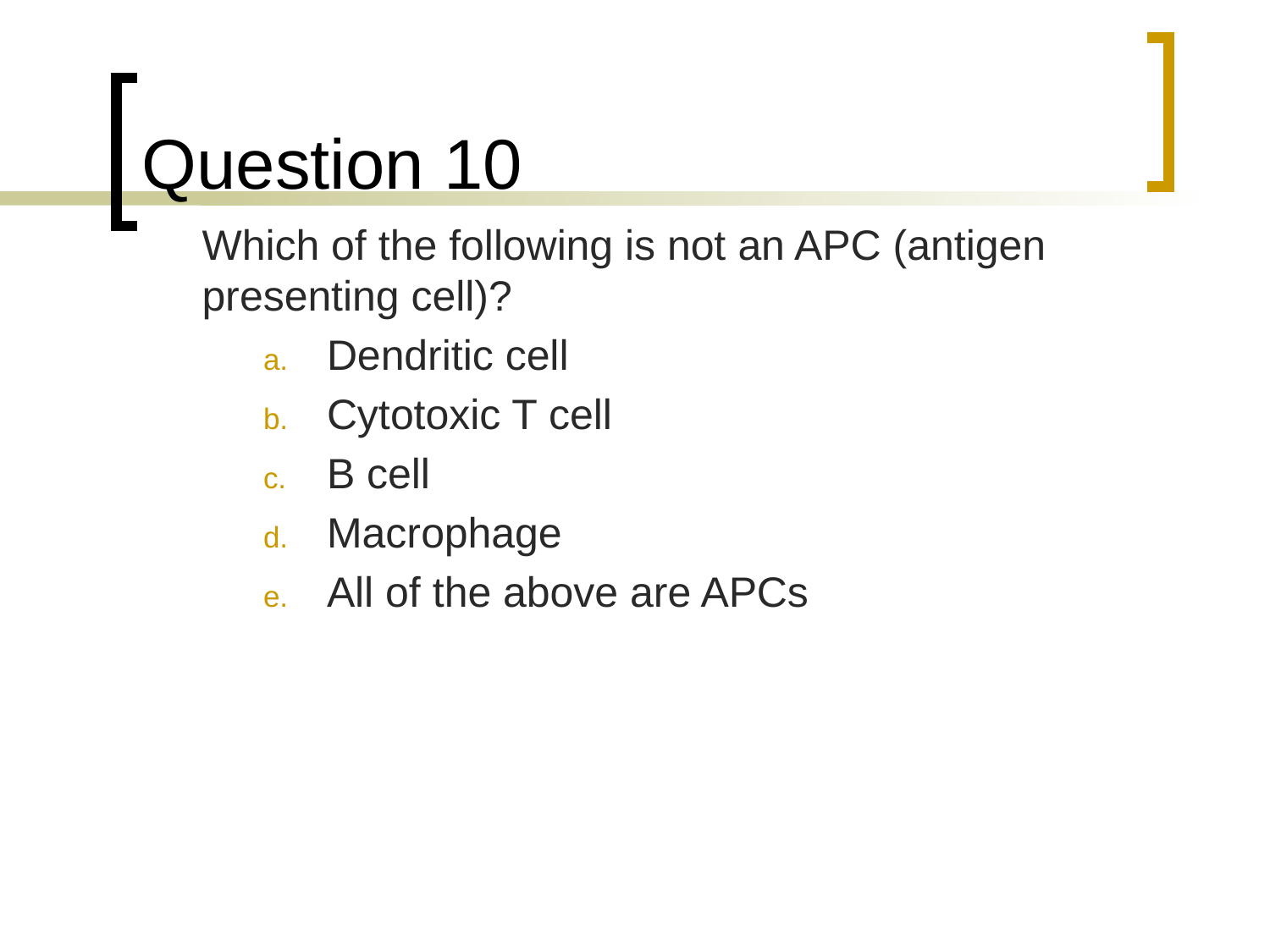

# Question 10
	Which of the following is not an APC (antigen presenting cell)?
Dendritic cell
Cytotoxic T cell
B cell
Macrophage
All of the above are APCs